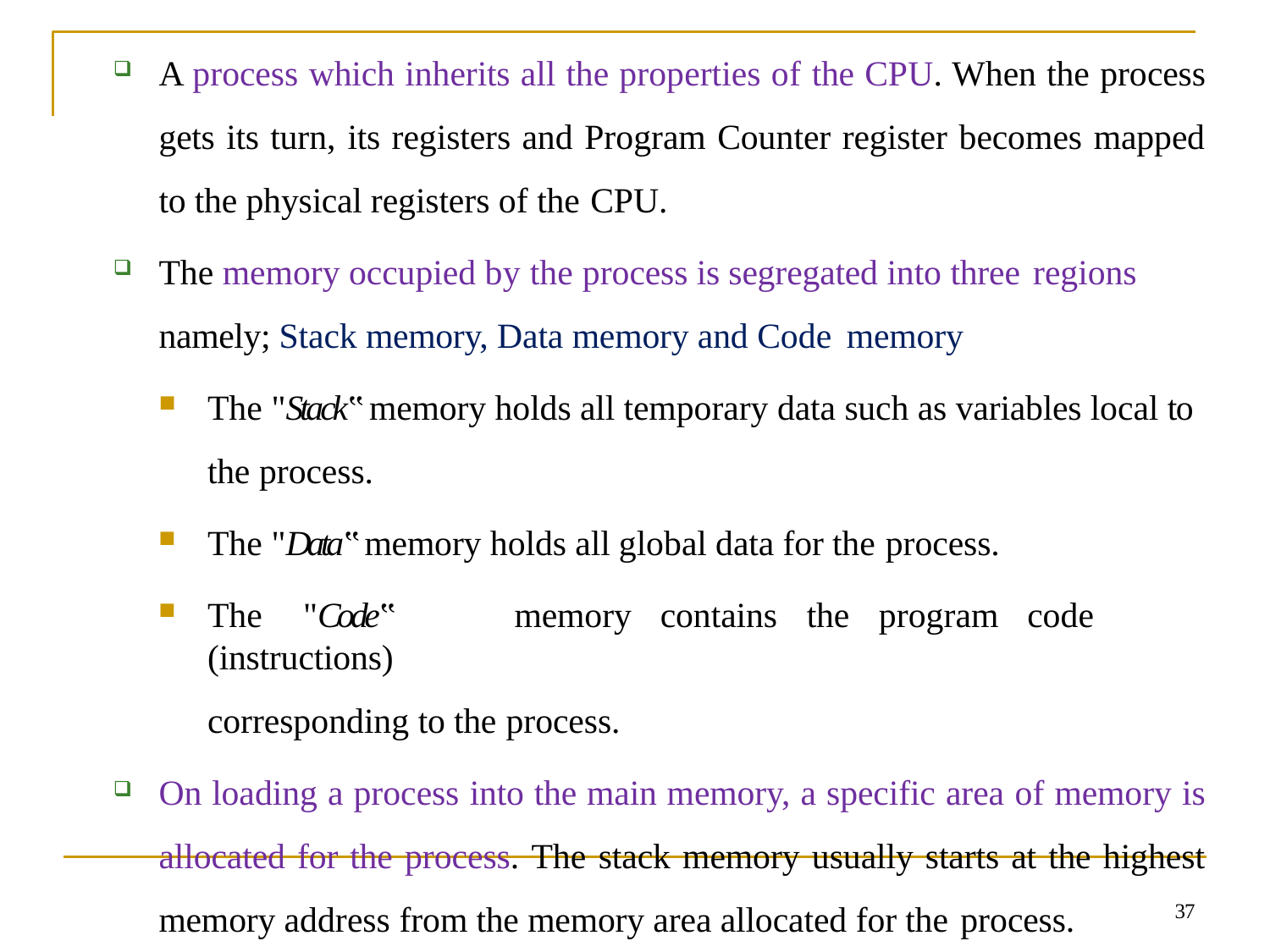

A process which inherits all the properties of the CPU. When the process  gets its turn, its registers and Program Counter register becomes mapped  to the physical registers of the CPU.
The memory occupied by the process is segregated into three regions
namely; Stack memory, Data memory and Code memory
The "Stack‟ memory holds all temporary data such as variables local to  the process.
The "Data‟ memory holds all global data for the process.
The	"Code‟	memory	contains	the	program	code	(instructions)
corresponding to the process.
On loading a process into the main memory, a specific area of memory is  allocated for the process. The stack memory usually starts at the highest  memory address from the memory area allocated for the process.
37